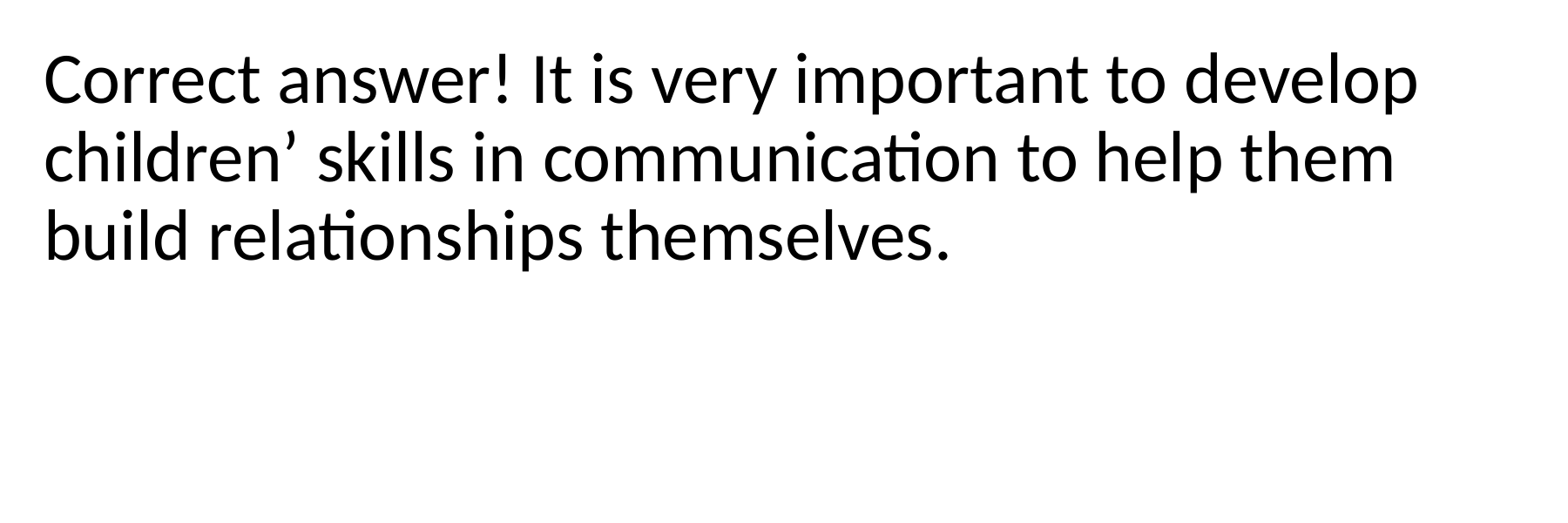

Correct answer! It is very important to develop children’ skills in communication to help them build relationships themselves.